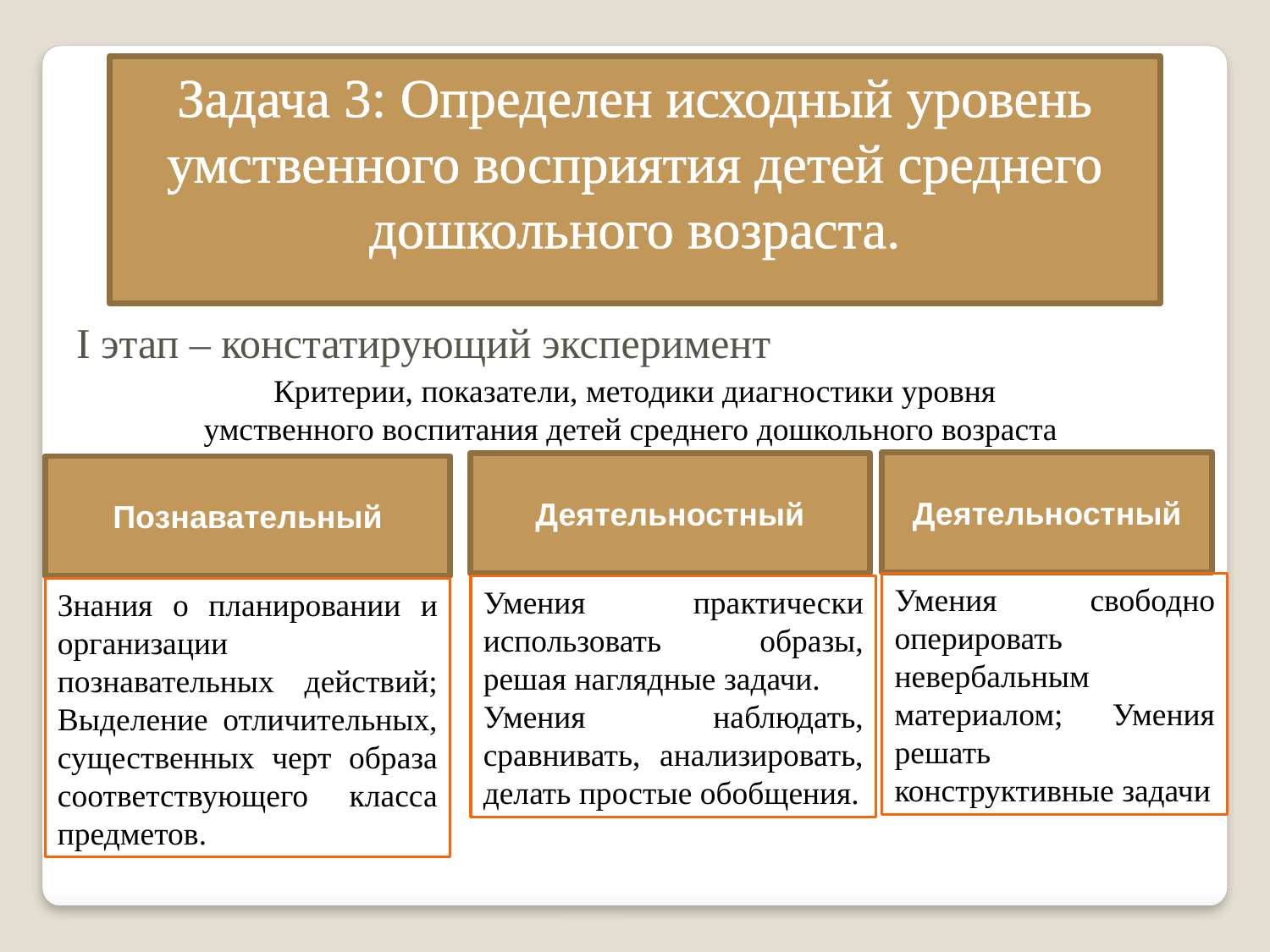

Задача 3: Определен исходный уровень умственного восприятия детей среднего дошкольного возраста.

І этап – констатирующий эксперимент
Критерии, показатели, методики диагностики уровня умственного воспитания детей среднего дошкольного возраста
Деятельностный
Деятельностный
Познавательный
Умения свободно оперировать невербальным материалом; Умения решать конструктивные задачи
Умения практически использовать образы, решая наглядные задачи.
Умения наблюдать, сравнивать, анализировать, делать простые обобщения.
Знания о планировании и организации познавательных действий; Выделение отличительных, существенных черт образа соответствующего класса предметов.